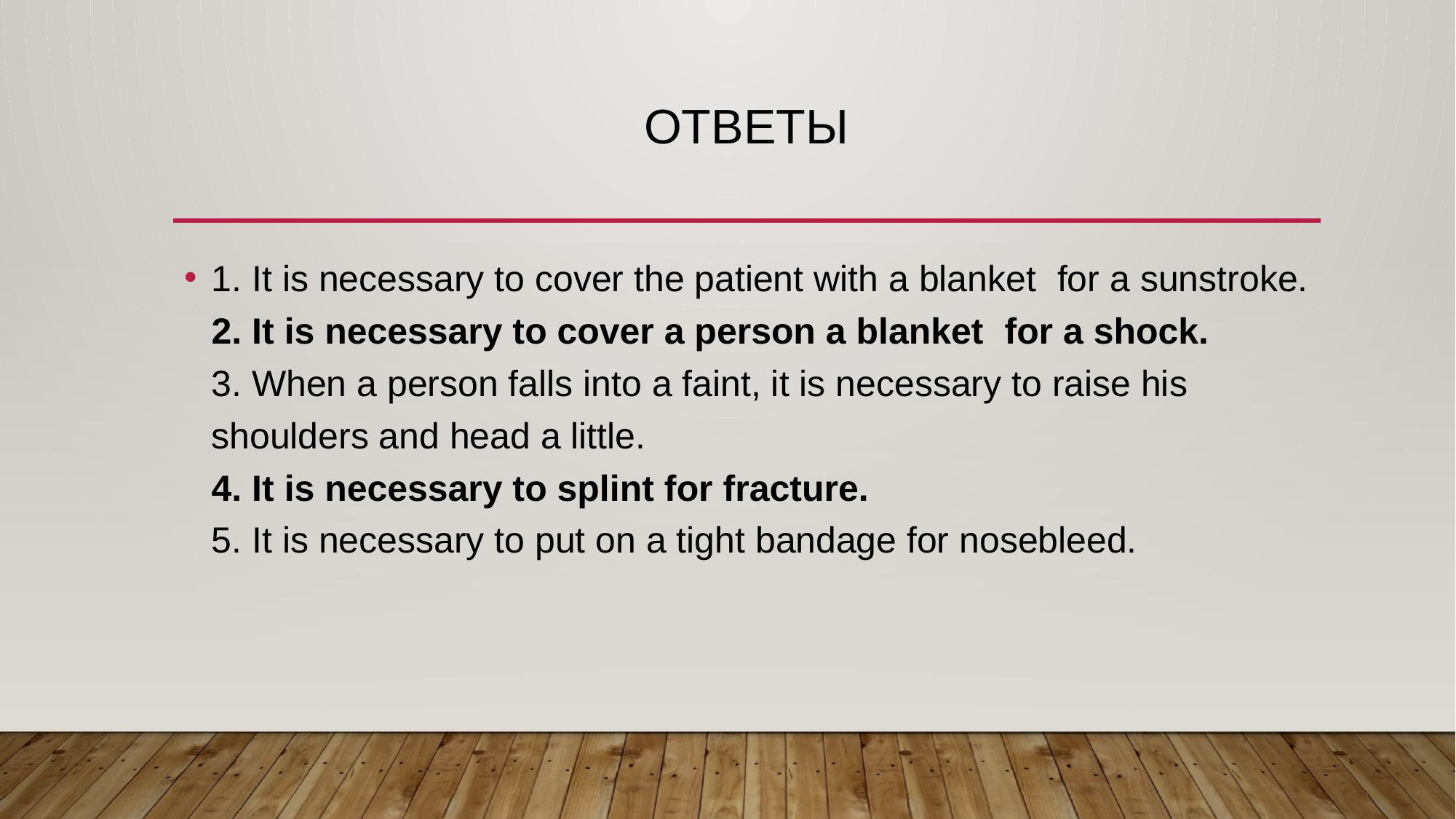

# Ответы
1. It is necessary to cover the patient with a blanket  for a sunstroke.
2. It is necessary to cover a person a blanket  for a shock.
3. When a person falls into a faint, it is necessary to raise his shoulders and head a little.
4. It is necessary to splint for fracture.
5. It is necessary to put on a tight bandage for nosebleed.